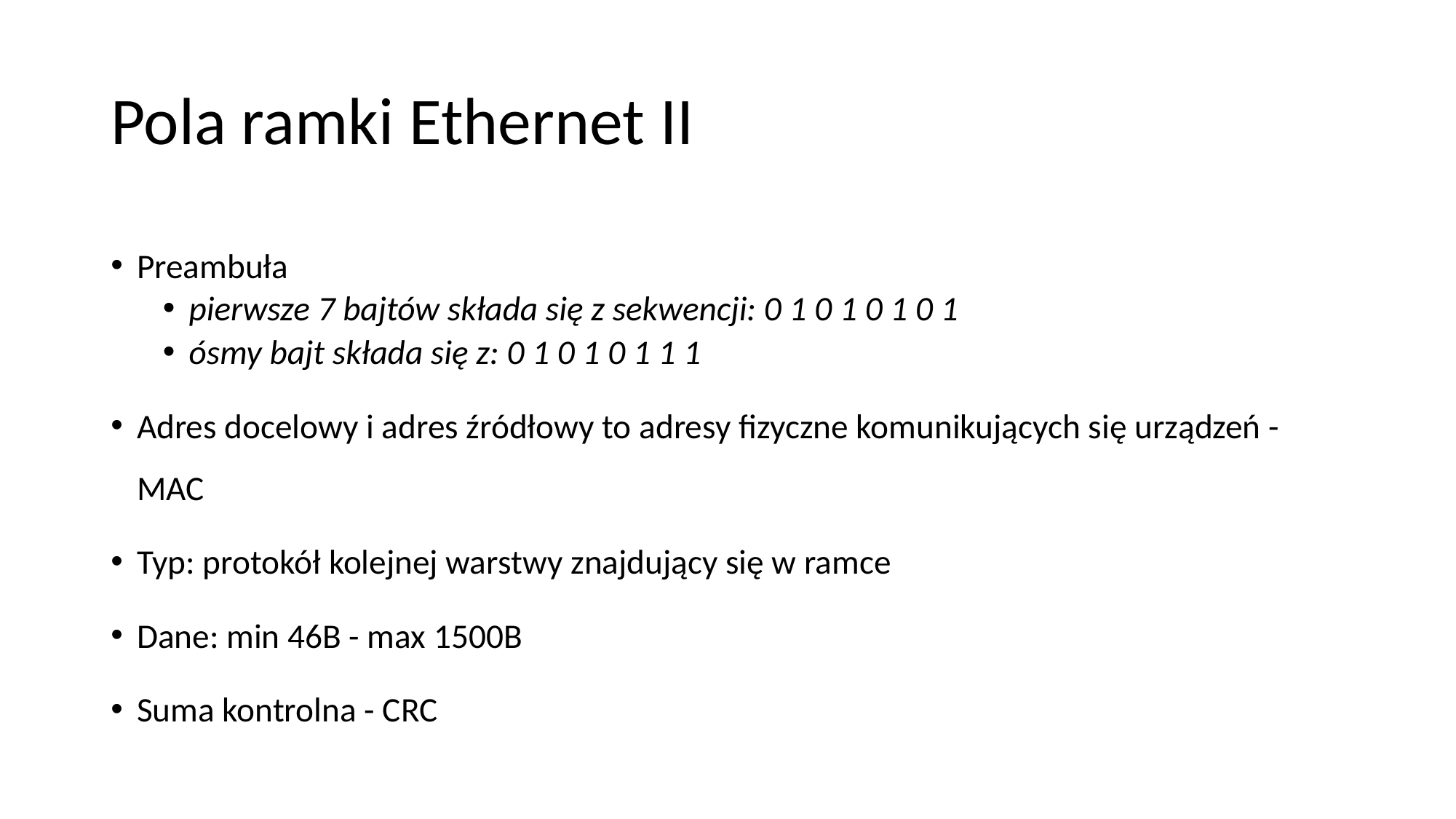

# Pola ramki Ethernet II
Preambuła
pierwsze 7 bajtów składa się z sekwencji: 0 1 0 1 0 1 0 1
ósmy bajt składa się z: 0 1 0 1 0 1 1 1
Adres docelowy i adres źródłowy to adresy fizyczne komunikujących się urządzeń - MAC
Typ: protokół kolejnej warstwy znajdujący się w ramce
Dane: min 46B - max 1500B
Suma kontrolna - CRC